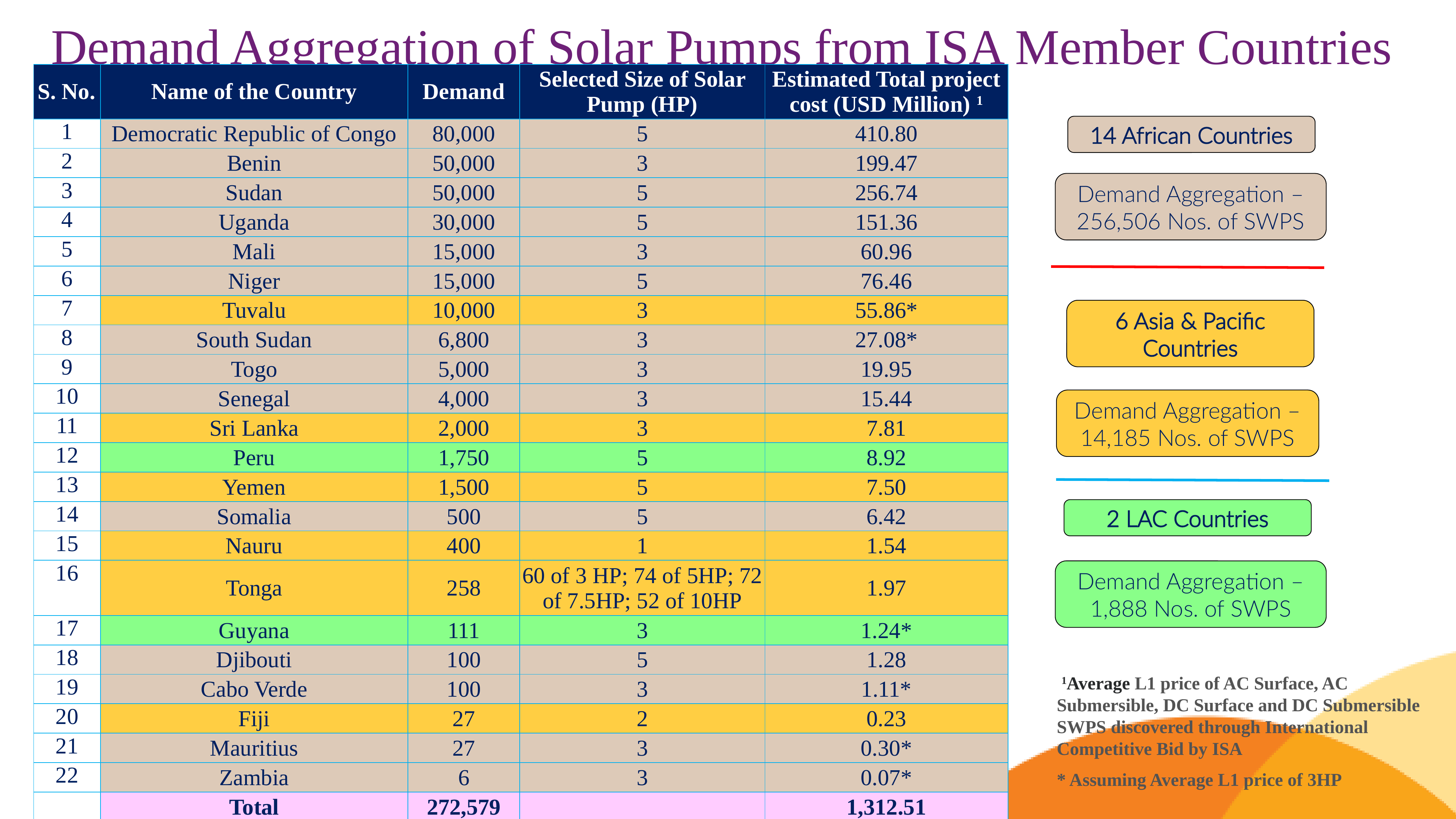

Demand Aggregation of Solar Pumps from ISA Member Countries
| S. No. | Name of the Country | Demand | Selected Size of Solar Pump (HP) | Estimated Total project cost (USD Million) 1 |
| --- | --- | --- | --- | --- |
| 1 | Democratic Republic of Congo | 80,000 | 5 | 410.80 |
| 2 | Benin | 50,000 | 3 | 199.47 |
| 3 | Sudan | 50,000 | 5 | 256.74 |
| 4 | Uganda | 30,000 | 5 | 151.36 |
| 5 | Mali | 15,000 | 3 | 60.96 |
| 6 | Niger | 15,000 | 5 | 76.46 |
| 7 | Tuvalu | 10,000 | 3 | 55.86\* |
| 8 | South Sudan | 6,800 | 3 | 27.08\* |
| 9 | Togo | 5,000 | 3 | 19.95 |
| 10 | Senegal | 4,000 | 3 | 15.44 |
| 11 | Sri Lanka | 2,000 | 3 | 7.81 |
| 12 | Peru | 1,750 | 5 | 8.92 |
| 13 | Yemen | 1,500 | 5 | 7.50 |
| 14 | Somalia | 500 | 5 | 6.42 |
| 15 | Nauru | 400 | 1 | 1.54 |
| 16 | Tonga | 258 | 60 of 3 HP; 74 of 5HP; 72 of 7.5HP; 52 of 10HP | 1.97 |
| 17 | Guyana | 111 | 3 | 1.24\* |
| 18 | Djibouti | 100 | 5 | 1.28 |
| 19 | Cabo Verde | 100 | 3 | 1.11\* |
| 20 | Fiji | 27 | 2 | 0.23 |
| 21 | Mauritius | 27 | 3 | 0.30\* |
| 22 | Zambia | 6 | 3 | 0.07\* |
|  | Total | 272,579 |  | 1,312.51 |
14 African Countries
Demand Aggregation – 256,506 Nos. of SWPS
6 Asia & Pacific Countries
Demand Aggregation – 14,185 Nos. of SWPS
2 LAC Countries
Demand Aggregation – 1,888 Nos. of SWPS
 1Average L1 price of AC Surface, AC Submersible, DC Surface and DC Submersible SWPS discovered through International Competitive Bid by ISA
* Assuming Average L1 price of 3HP